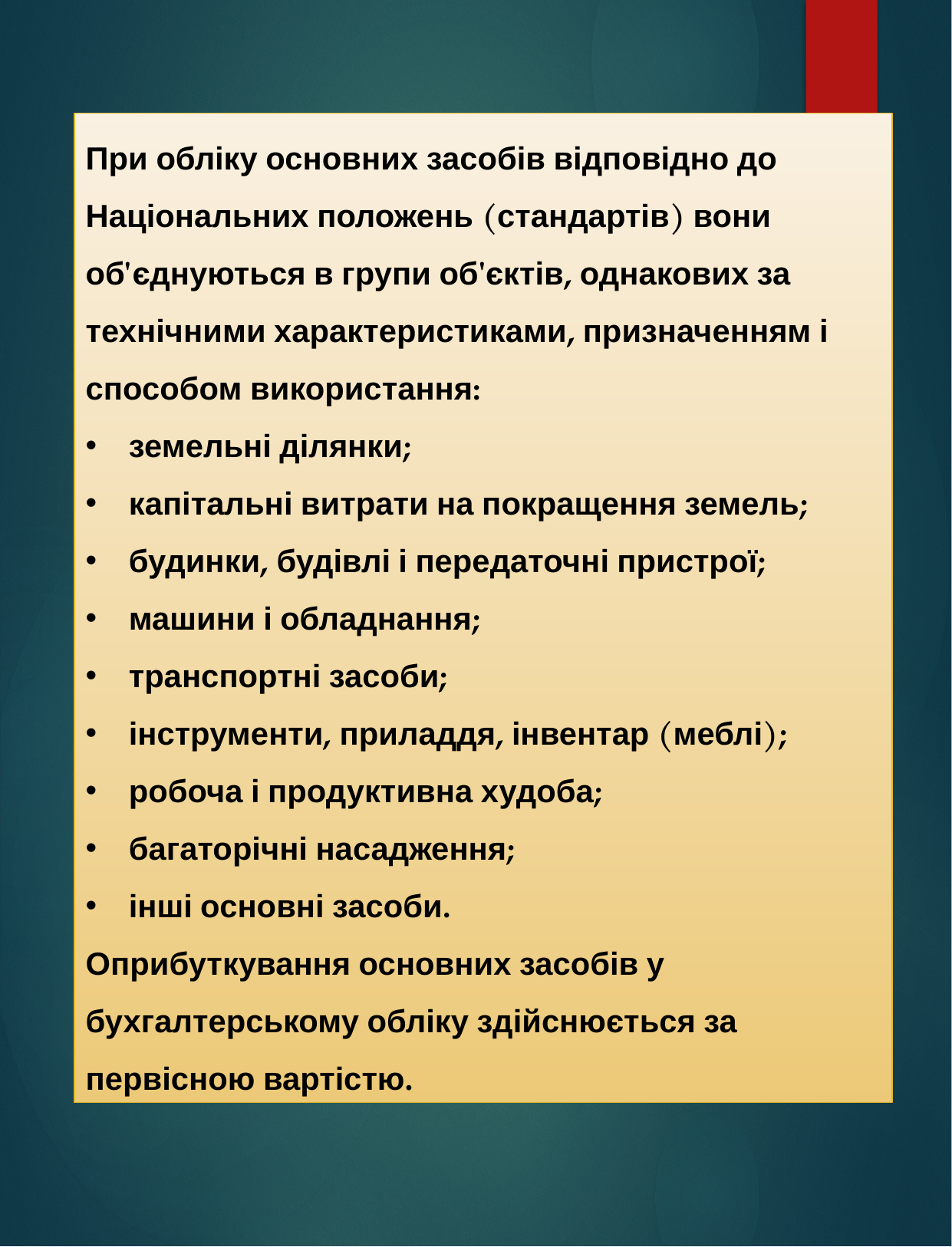

При обліку основних засобів відповідно до Національних положень (стандартів) вони об'єднуються в групи об'єктів, однакових за технічними характеристиками, призначенням і способом використання:
земельні ділянки;
капітальні витрати на покращення земель;
будинки, будівлі і передаточні пристрої;
машини і обладнання;
транспортні засоби;
інструменти, приладдя, інвентар (меблі);
робоча і продуктивна худоба;
багаторічні насадження;
інші основні засоби.
Оприбуткування основних засобів у бухгалтерському обліку здійснюється за первісною вартістю.